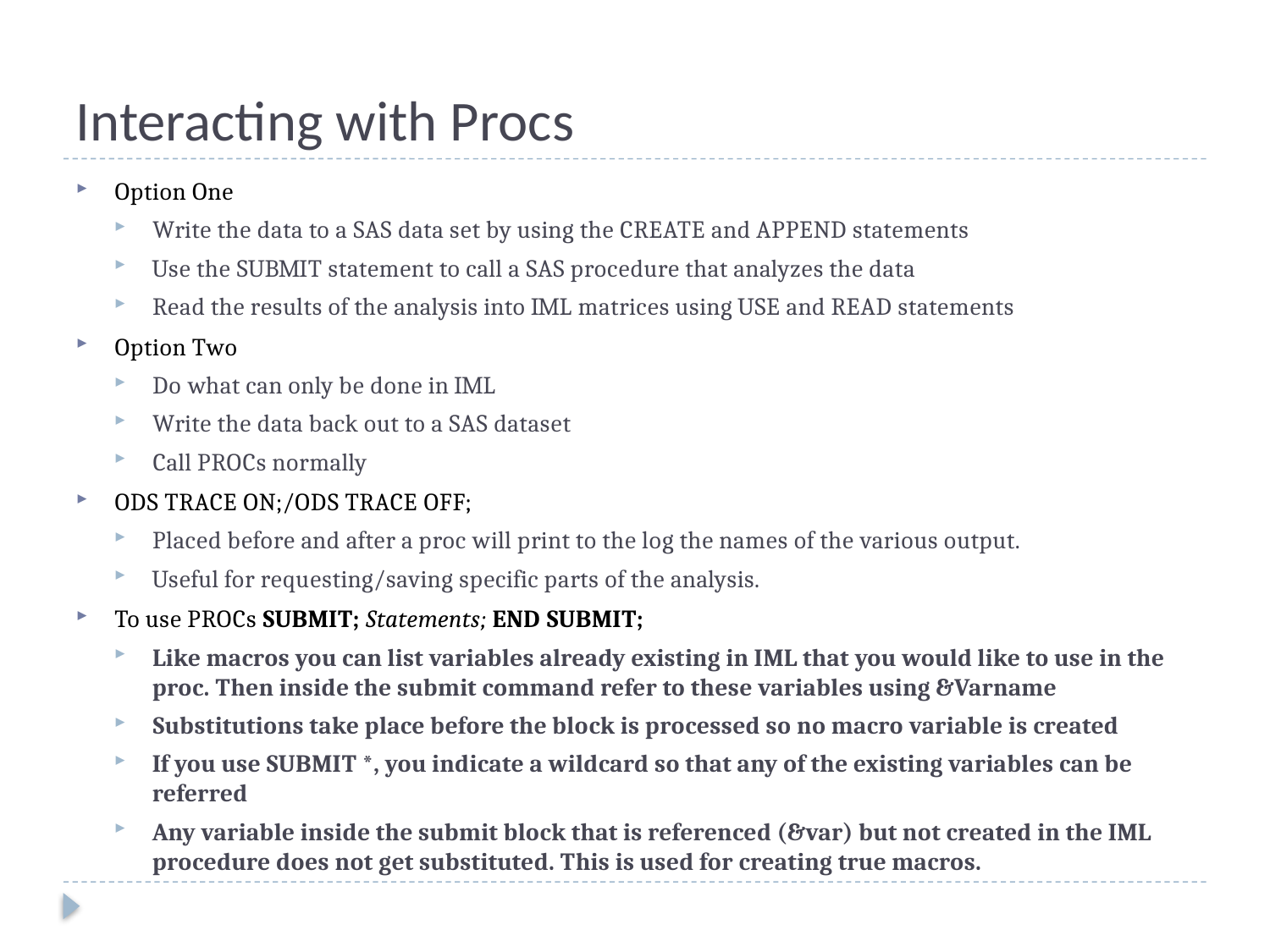

# Interacting with Procs
Option One
Write the data to a SAS data set by using the CREATE and APPEND statements
Use the SUBMIT statement to call a SAS procedure that analyzes the data
Read the results of the analysis into IML matrices using USE and READ statements
Option Two
Do what can only be done in IML
Write the data back out to a SAS dataset
Call PROCs normally
ODS TRACE ON;/ODS TRACE OFF;
Placed before and after a proc will print to the log the names of the various output.
Useful for requesting/saving specific parts of the analysis.
To use PROCs SUBMIT; Statements; END SUBMIT;
Like macros you can list variables already existing in IML that you would like to use in the proc. Then inside the submit command refer to these variables using &Varname
Substitutions take place before the block is processed so no macro variable is created
If you use SUBMIT *, you indicate a wildcard so that any of the existing variables can be referred
Any variable inside the submit block that is referenced (&var) but not created in the IML procedure does not get substituted. This is used for creating true macros.